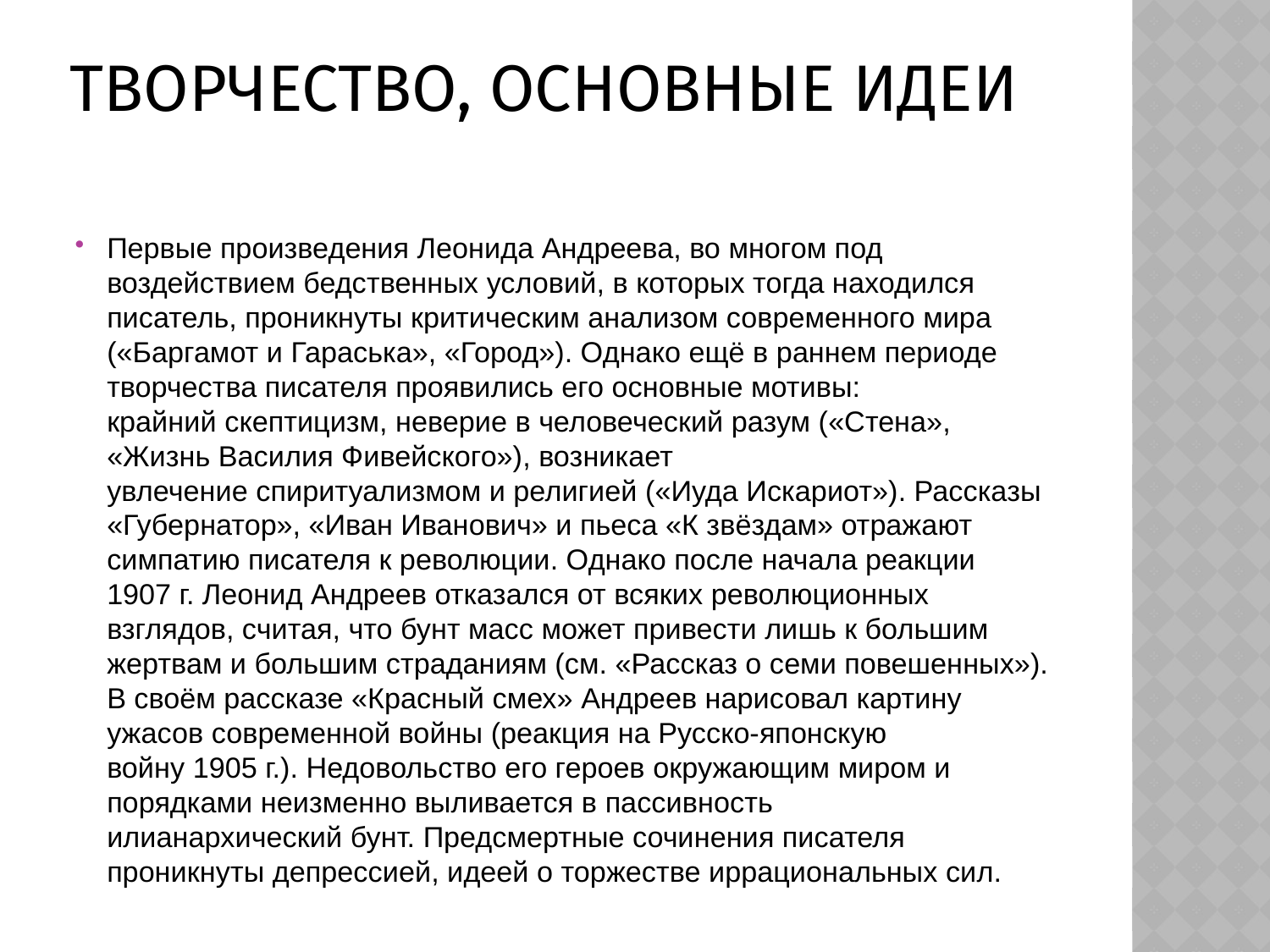

# Творчество, основные идеи
Первые произведения Леонида Андреева, во многом под воздействием бедственных условий, в которых тогда находился писатель, проникнуты критическим анализом современного мира («Баргамот и Гараська», «Город»). Однако ещё в раннем периоде творчества писателя проявились его основные мотивы: крайний скептицизм, неверие в человеческий разум («Стена», «Жизнь Василия Фивейского»), возникает увлечение спиритуализмом и религией («Иуда Искариот»). Рассказы «Губернатор», «Иван Иванович» и пьеса «К звёздам» отражают симпатию писателя к революции. Однако после начала реакции 1907 г. Леонид Андреев отказался от всяких революционных взглядов, считая, что бунт масс может привести лишь к большим жертвам и большим страданиям (см. «Рассказ о семи повешенных»). В своём рассказе «Красный смех» Андреев нарисовал картину ужасов современной войны (реакция на Русско-японскую войну 1905 г.). Недовольство его героев окружающим миром и порядками неизменно выливается в пассивность илианархический бунт. Предсмертные сочинения писателя проникнуты депрессией, идеей о торжестве иррациональных сил.